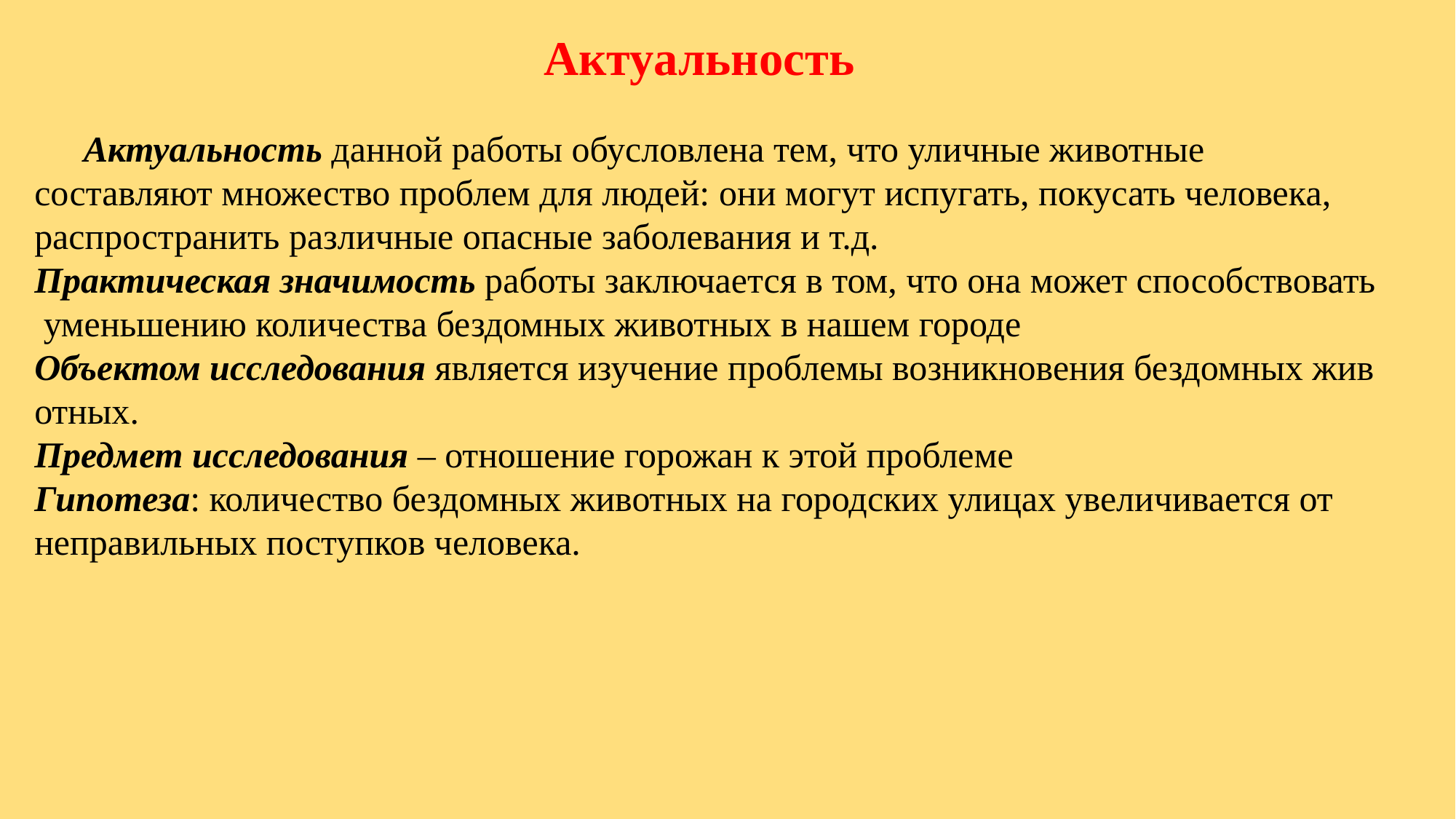

Актуальность

      Актуальность данной работы обусловлена тем, что уличные животные составляют множество проблем для людей: они могут испугать, покусать человека, распространить различные опасные заболевания и т.д. Практическая значимость работы заключается в том, что она может способствовать уменьшению количества бездомных животных в нашем городе   Объектом исследования является изучение проблемы возникновения бездомных животных.
Предмет исследования – отношение горожан к этой проблеме
Гипотеза: количество бездомных животных на городских улицах увеличивается от неправильных поступков человека.